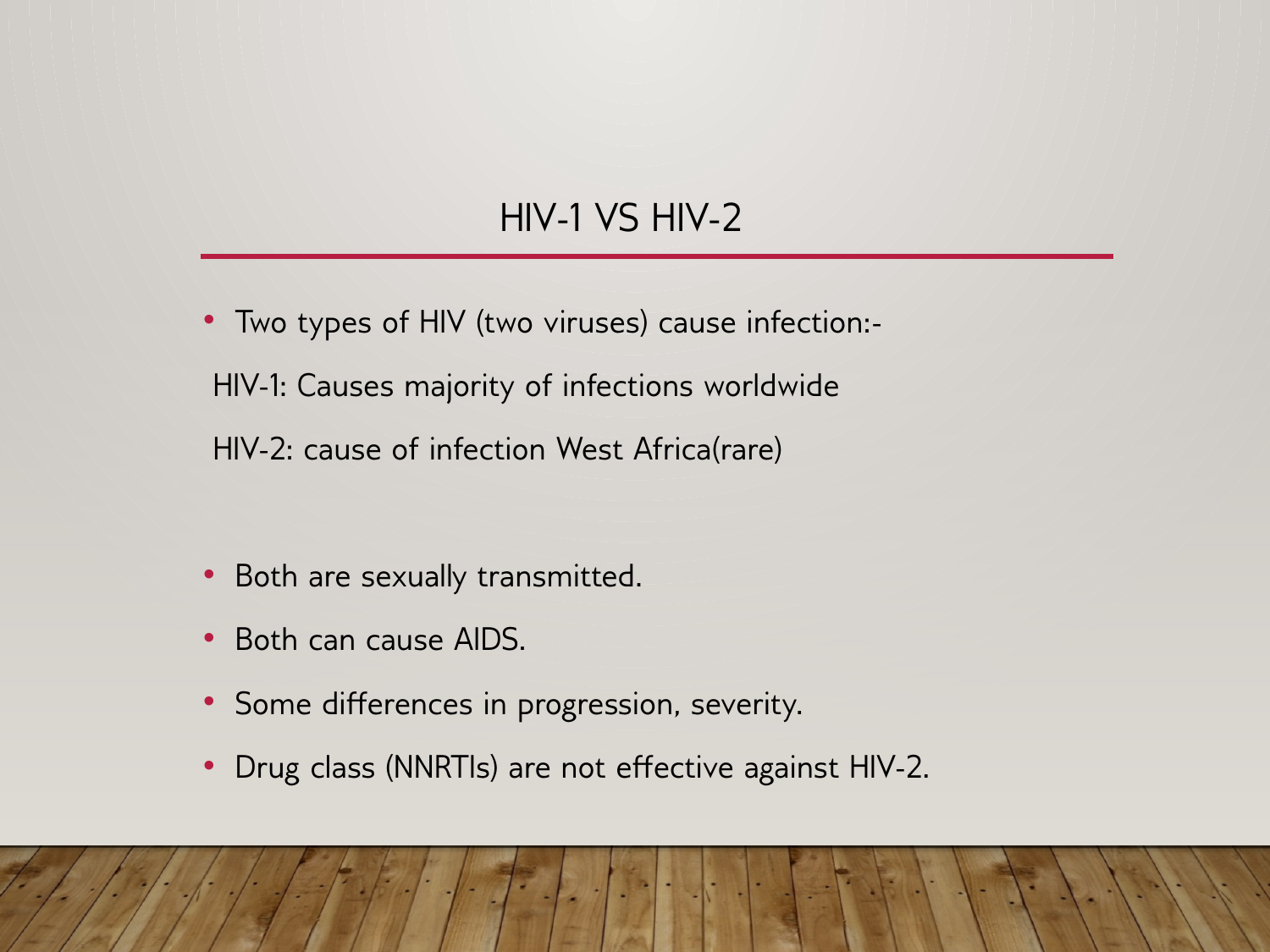

# HIV-1 vs HIV-2
Two types of HIV (two viruses) cause infection:-
HIV-1: Causes majority of infections worldwide
HIV-2: cause of infection West Africa(rare)

Both are sexually transmitted.
Both can cause AIDS.
Some differences in progression, severity.
Drug class (NNRTIs) are not effective against HIV-2.